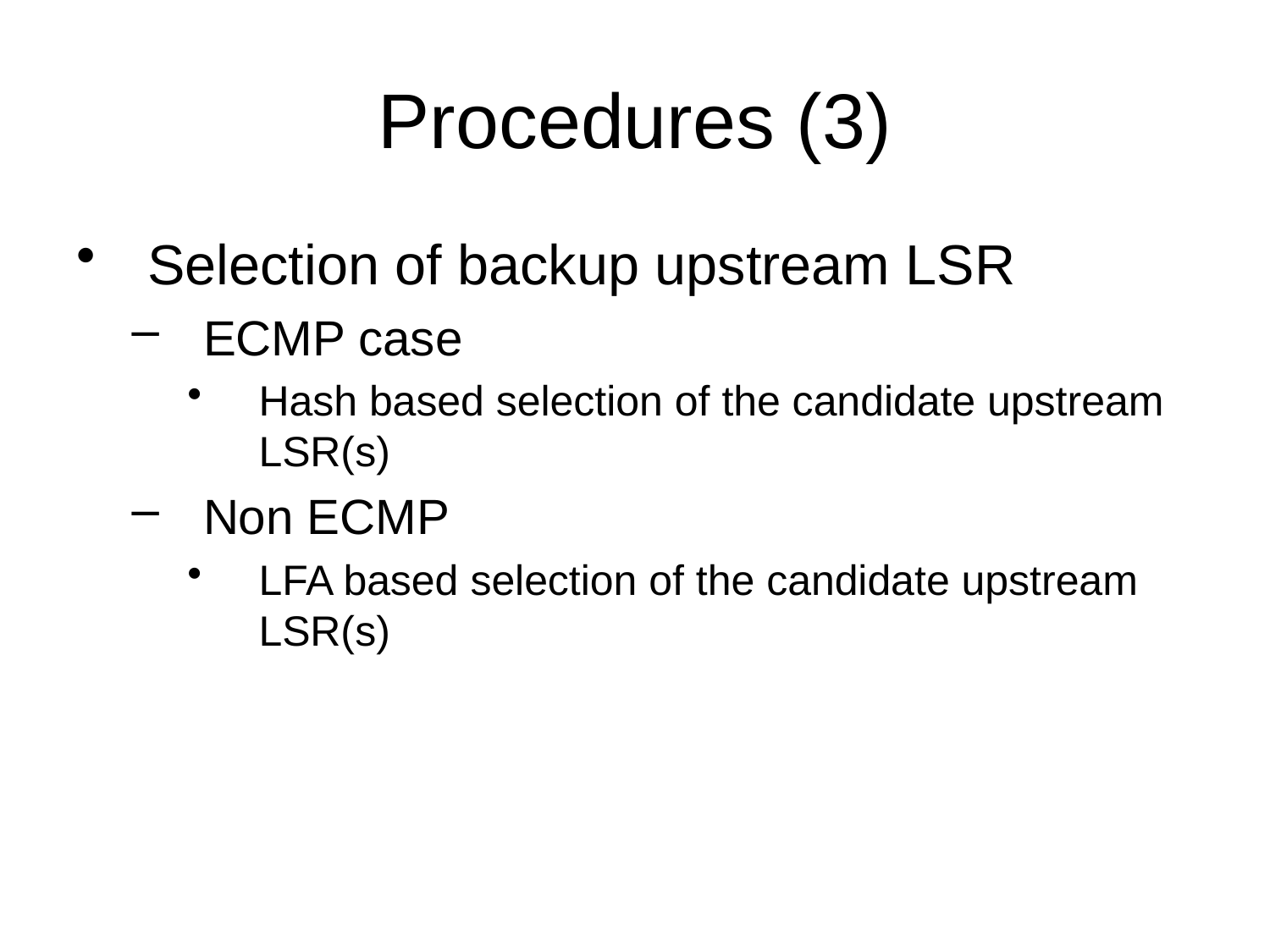

# Procedures (3)
Selection of backup upstream LSR
ECMP case
Hash based selection of the candidate upstream LSR(s)
Non ECMP
LFA based selection of the candidate upstream LSR(s)